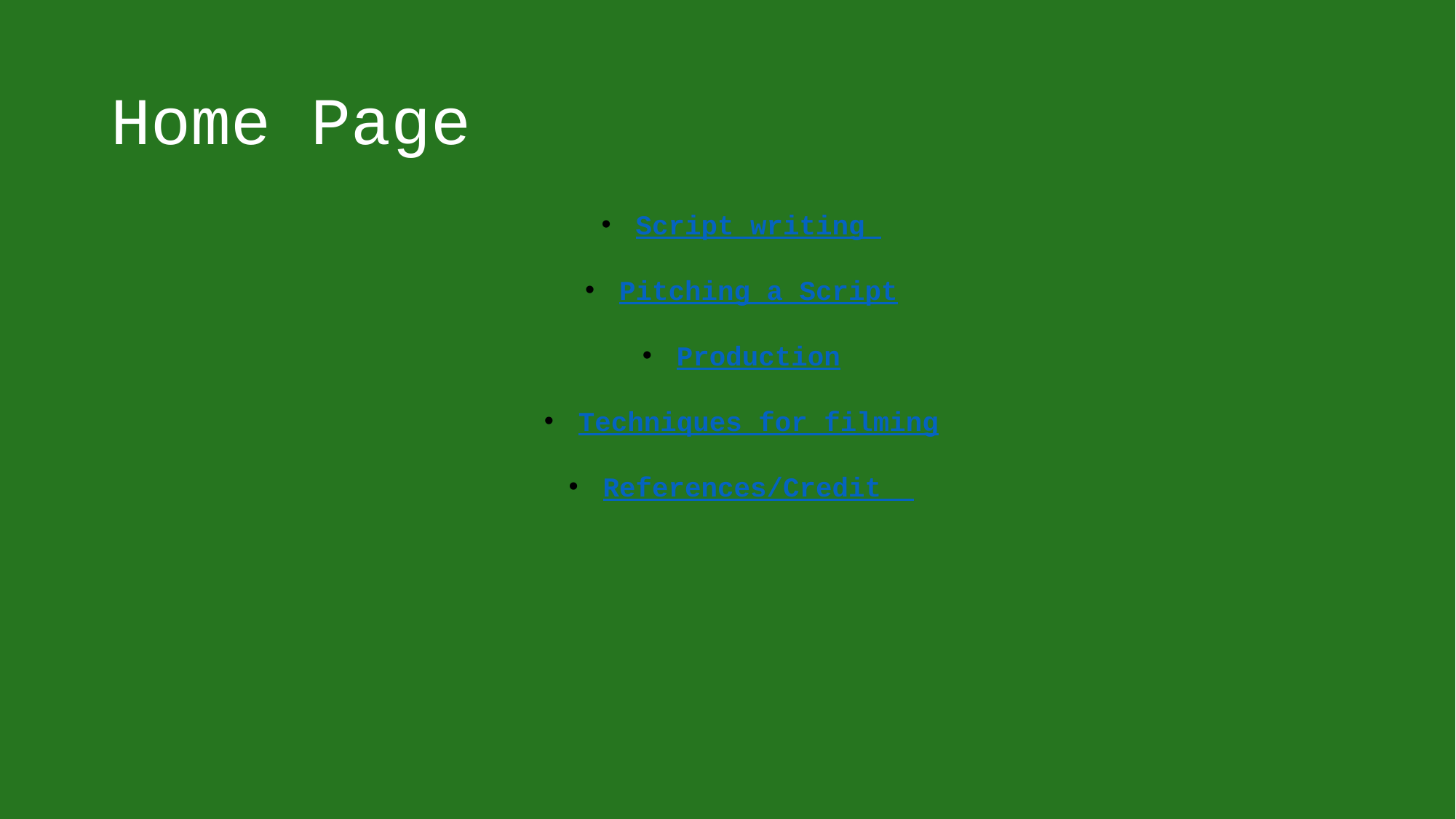

# Home Page
Script writing

Pitching a Script

Production

Techniques for filming

References/Credit